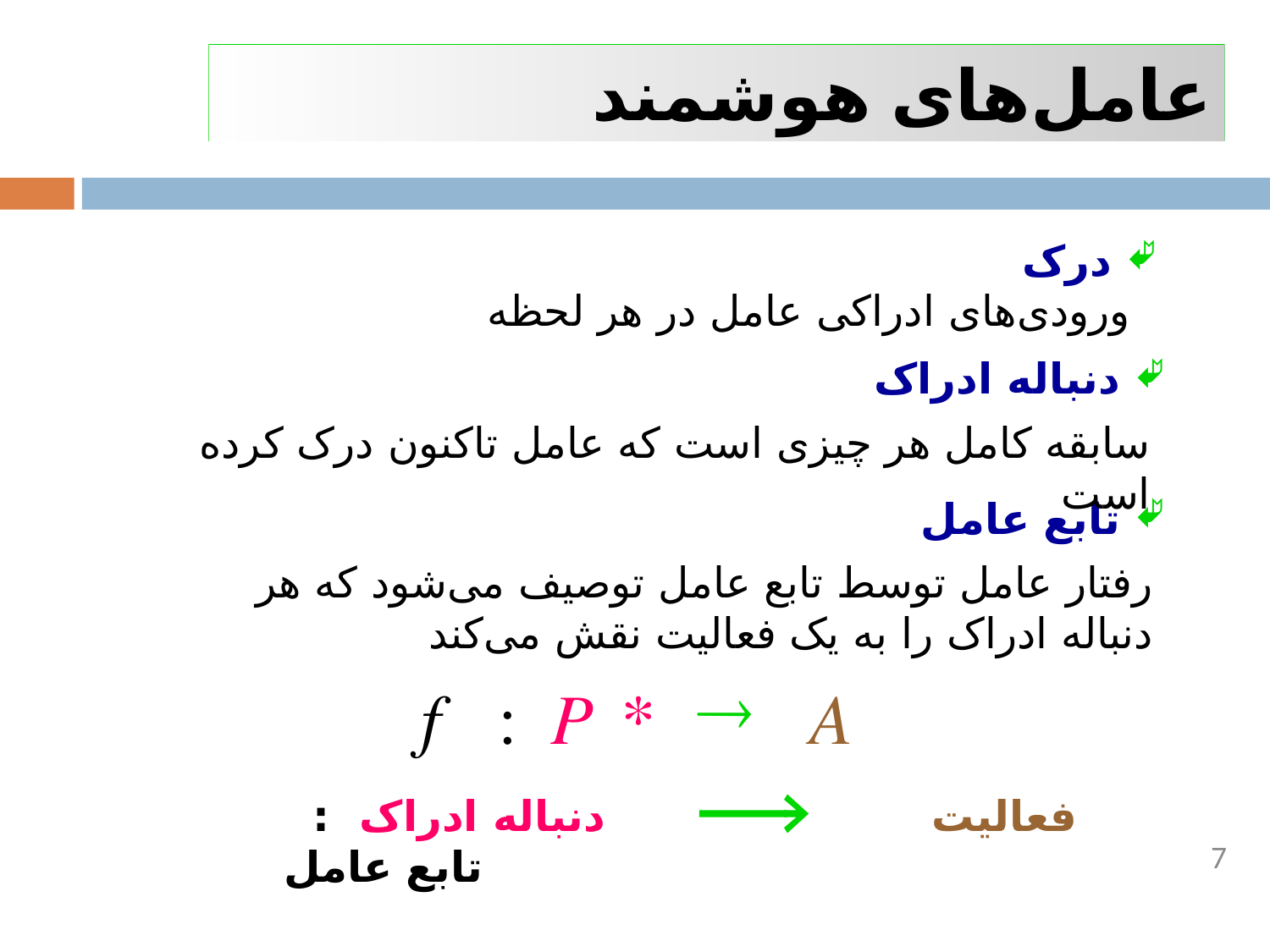

عامل‌های هوشمند
 درک
ورودی‌های ادراکی عامل در هر لحظه
 دنباله ادراک
سابقه کامل هر چيزی است که عامل تاکنون درک کرده است
 تابع عامل
رفتار عامل توسط تابع عامل توصيف می‌شود که هر دنباله ادراک را به يک فعاليت نقش می‌کند
→
f
:
P
*
A

  فعاليت                      دنباله ادراک  : تابع عامل

7